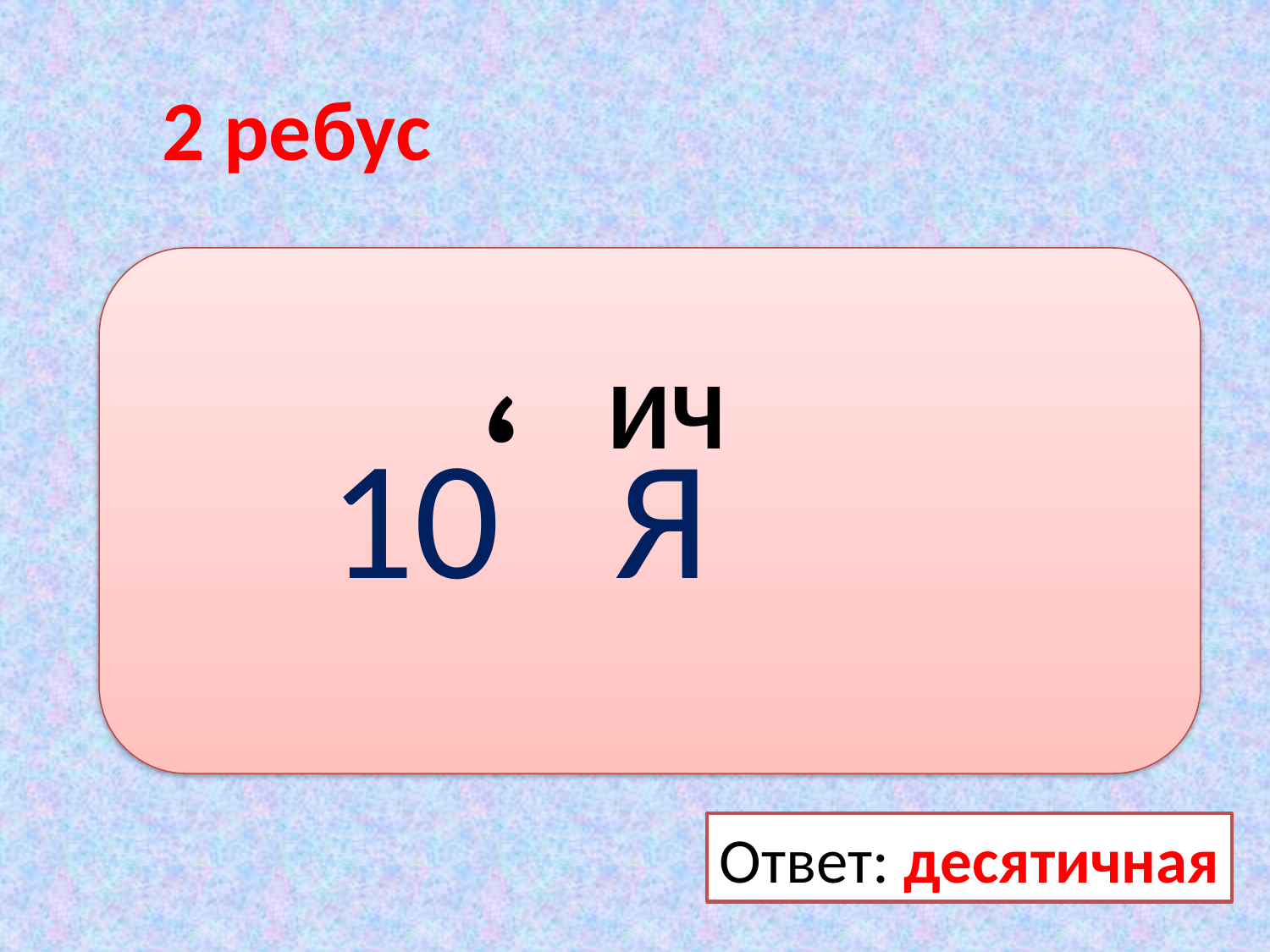

2 ребус
     10   Я
ИЧ
,
Ответ: десятичная